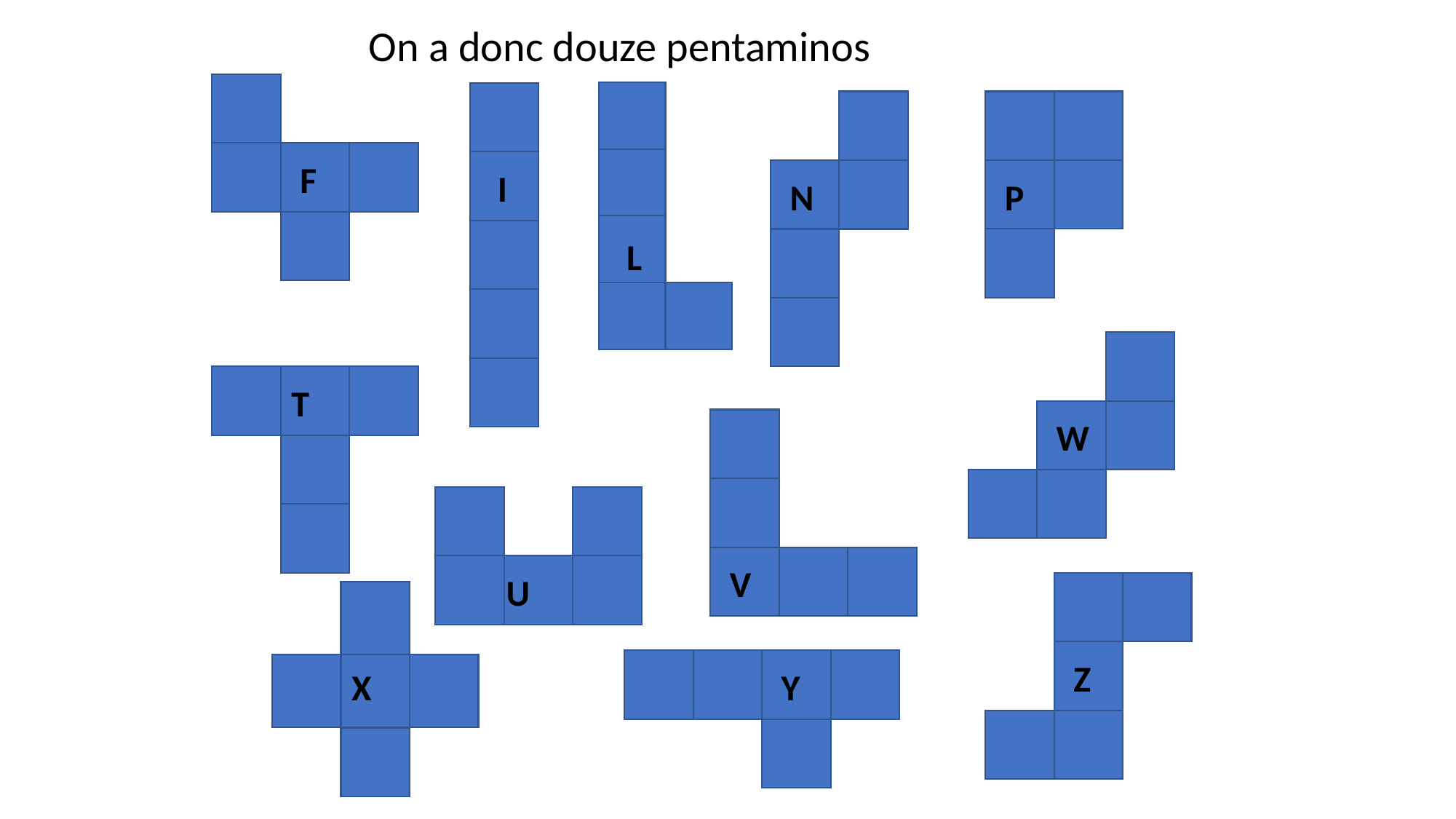

On a donc douze pentaminos

F

I
N
P

L

T

W

V
U

Z
X
Y